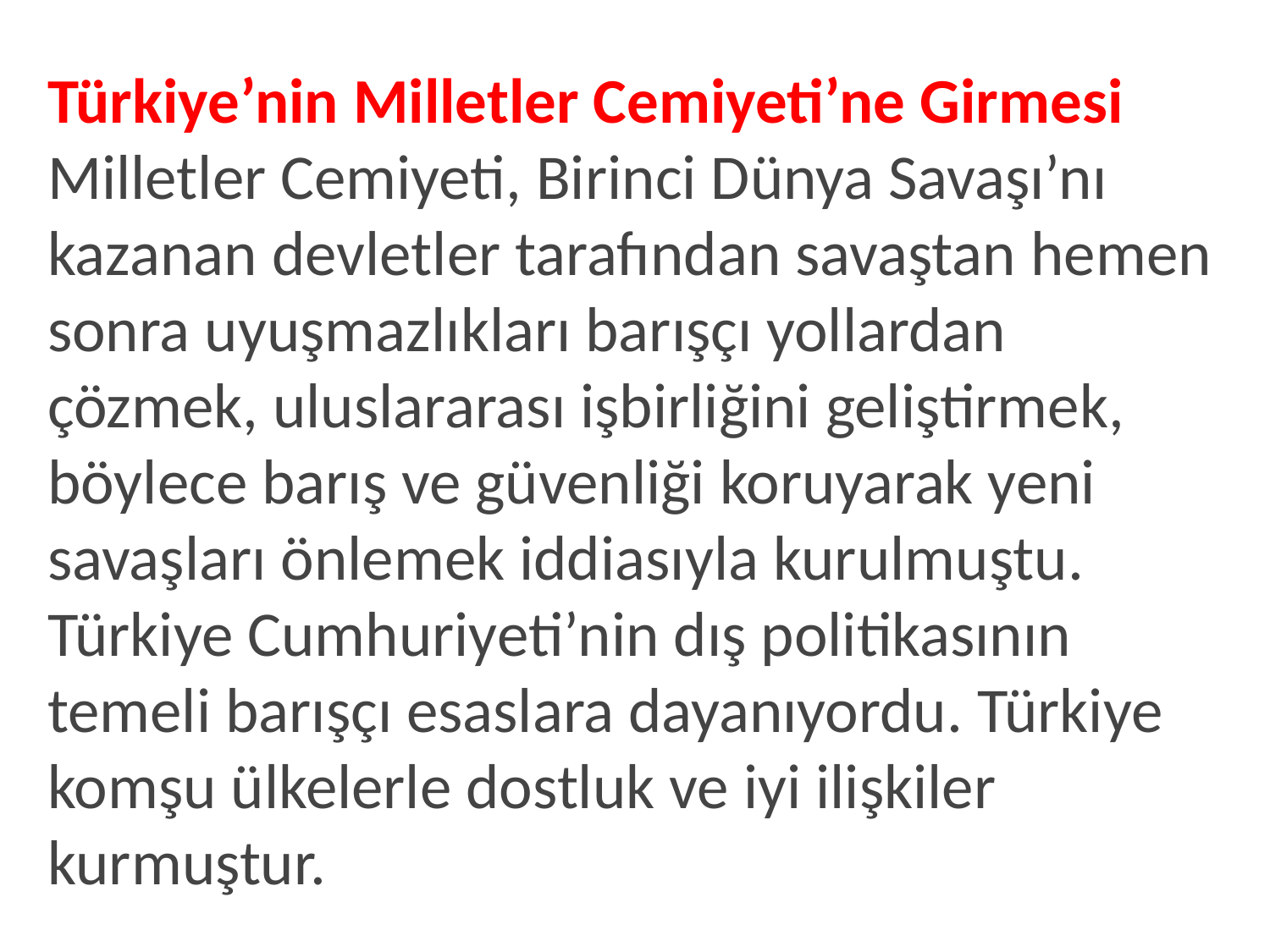

Türkiye’nin Milletler Cemiyeti’ne Girmesi
Milletler Cemiyeti, Birinci Dünya Savaşı’nı kazanan devletler tarafından savaştan hemen sonra uyuşmazlıkları barışçı yollardan çözmek, uluslararası işbirliğini geliştirmek, böylece barış ve güvenliği koruyarak yeni savaşları önlemek iddiasıyla kurulmuştu.
Türkiye Cumhuriyeti’nin dış politikasının temeli barışçı esaslara dayanıyordu. Türkiye komşu ülkelerle dostluk ve iyi ilişkiler kurmuştur.
|  |
| --- |